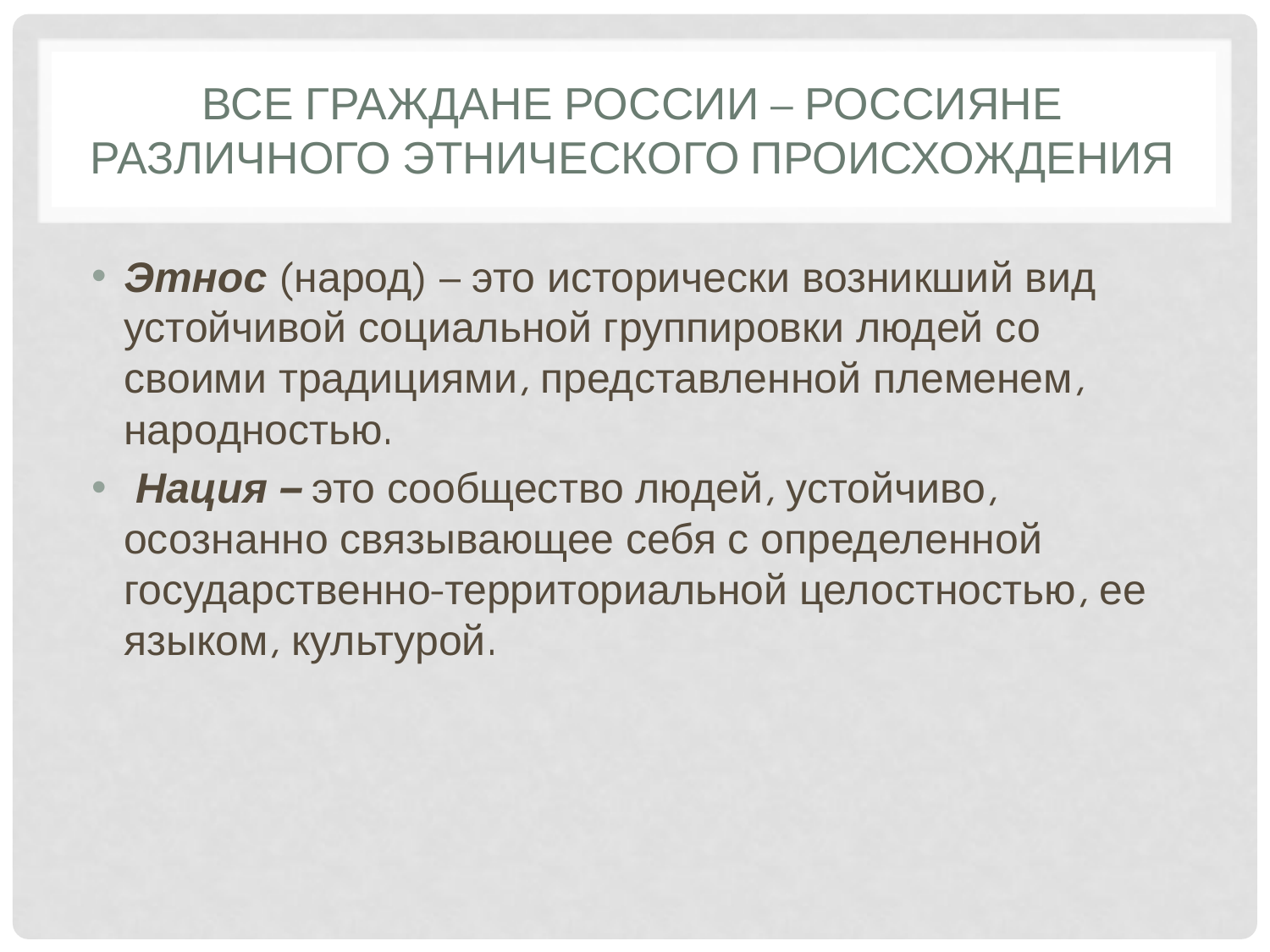

# Все граждане России – россияне различного этнического происхождения
Этнос (народ) – это исторически возникший вид устойчивой социальной группировки людей со своими традициями, представленной племенем, народностью.
 Нация – это сообщество людей, устойчиво, осознанно связывающее себя с определенной государственно-территориальной целостностью, ее языком, культурой.